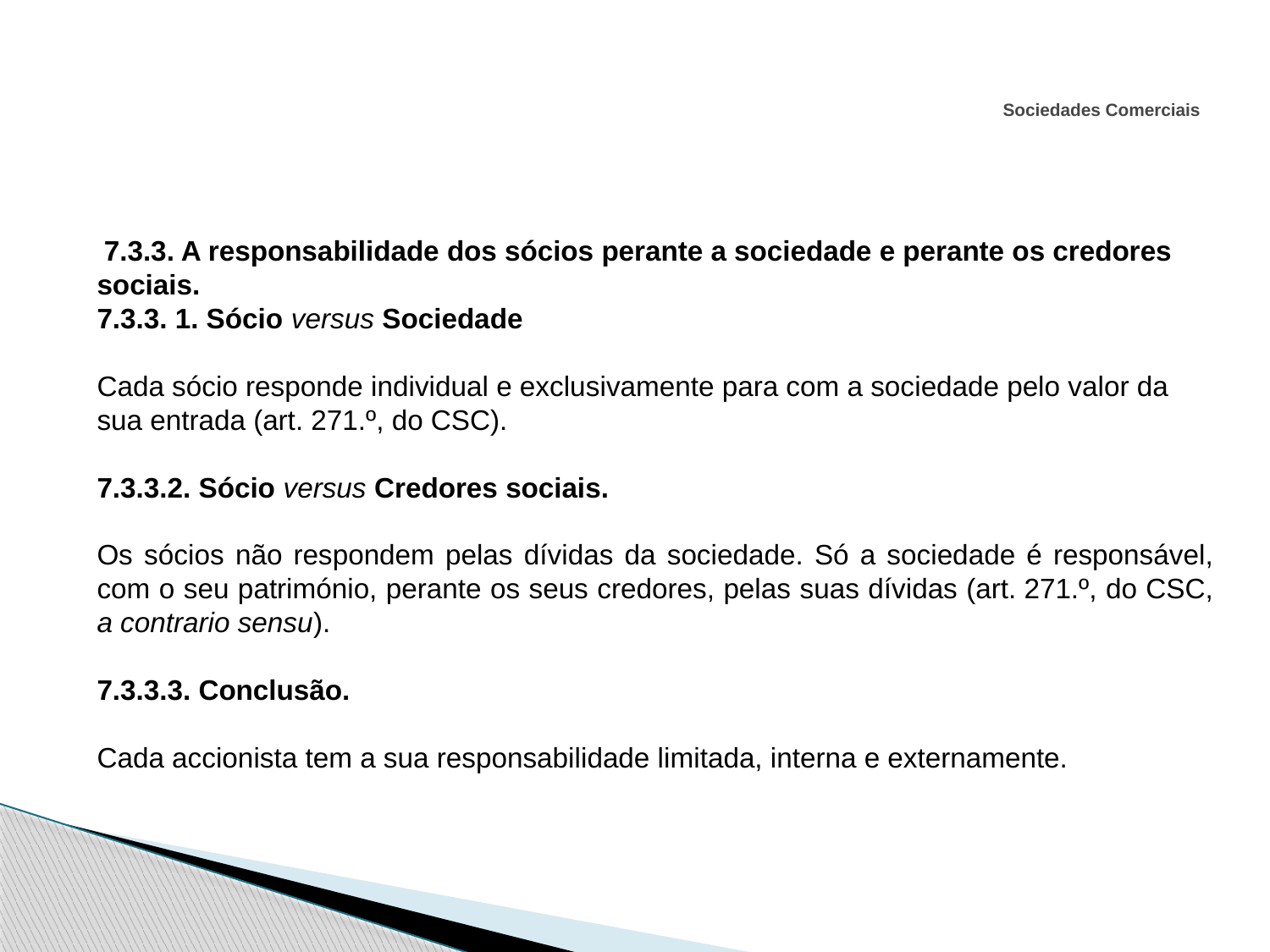

# Sociedades Comerciais
 7.3.3. A responsabilidade dos sócios perante a sociedade e perante os credores sociais.
7.3.3. 1. Sócio versus Sociedade

Cada sócio responde individual e exclusivamente para com a sociedade pelo valor da sua entrada (art. 271.º, do CSC).

7.3.3.2. Sócio versus Credores sociais.

Os sócios não respondem pelas dívidas da sociedade. Só a sociedade é responsável, com o seu património, perante os seus credores, pelas suas dívidas (art. 271.º, do CSC, a contrario sensu).

7.3.3.3. Conclusão.

Cada accionista tem a sua responsabilidade limitada, interna e externamente.